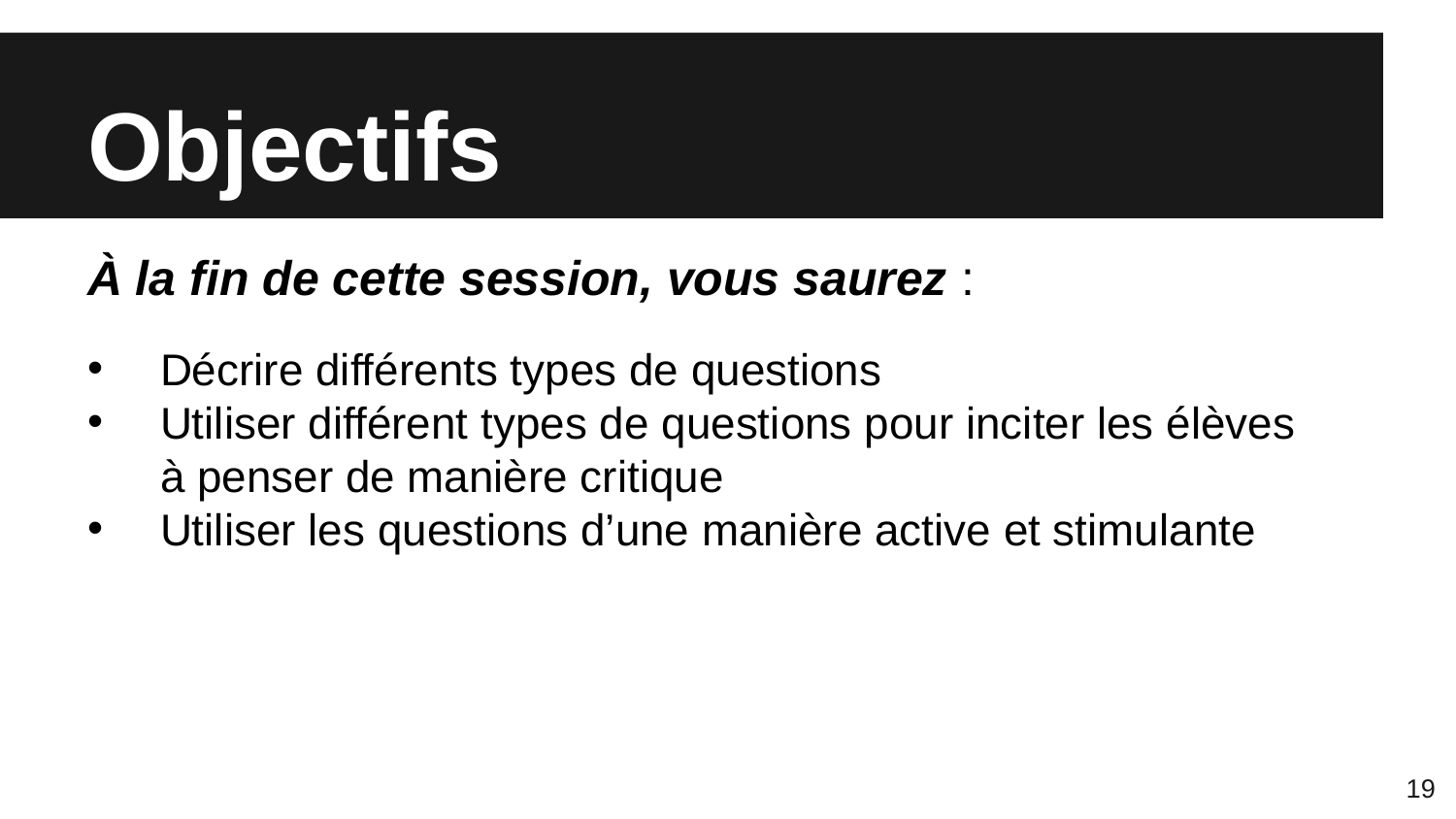

# Objectifs
À la fin de cette session, vous saurez :

Décrire différents types de questions
Utiliser différent types de questions pour inciter les élèves à penser de manière critique
Utiliser les questions d’une manière active et stimulante

19